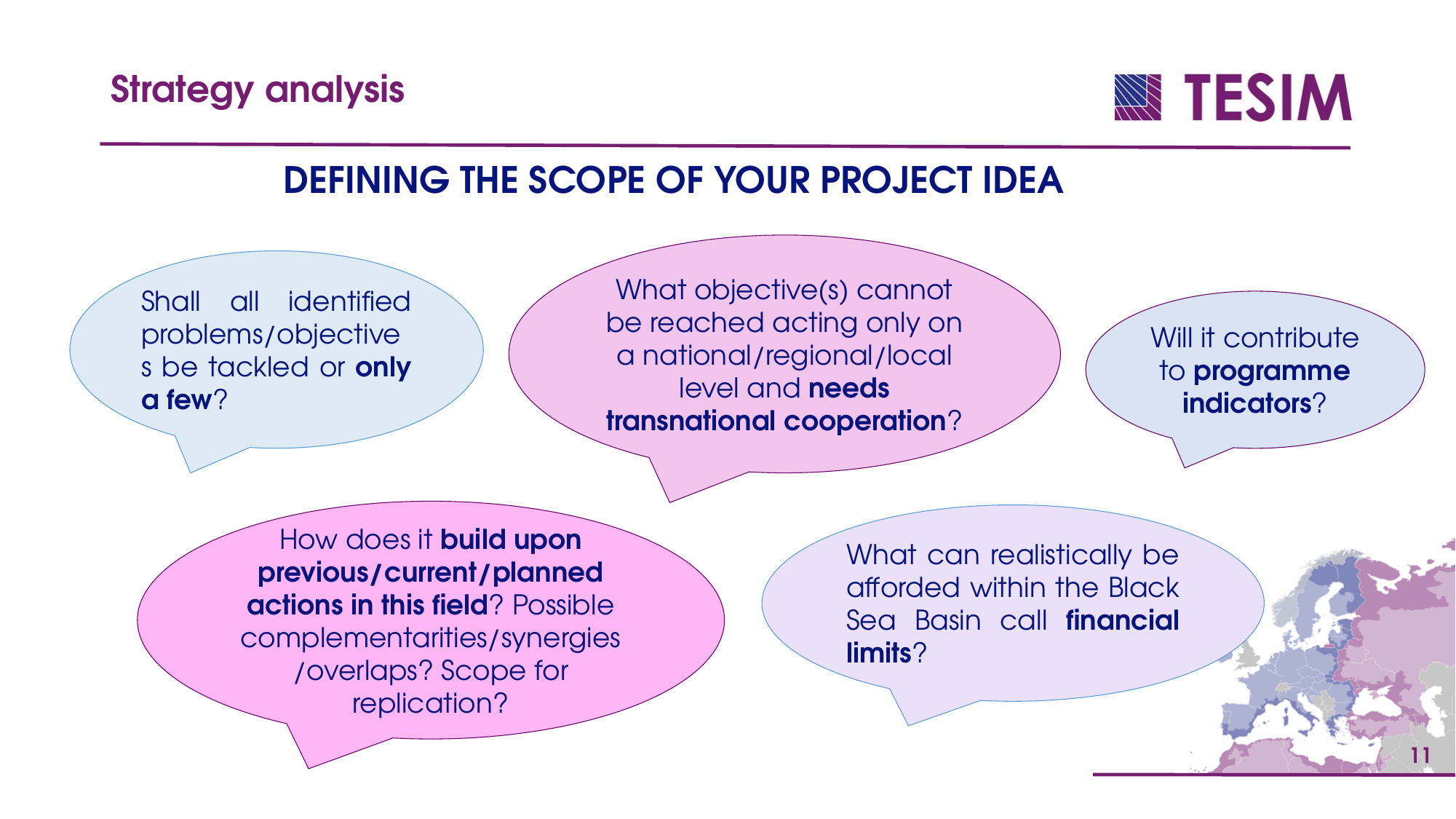

Strategy analysis
DEFINING THE SCOPE OF YOUR PROJECT IDEA

What objective(s) cannot be reached acting only on a national/regional/local level and needs transnational cooperation?
Shall all identified problems/objectives be tackled or only a few?
Will it contribute to programme indicators?
How does it build upon previous/current/planned actions in this field? Possible complementarities/synergies/overlaps? Scope for replication?
What can realistically be afforded within the Black Sea Basin call financial limits?